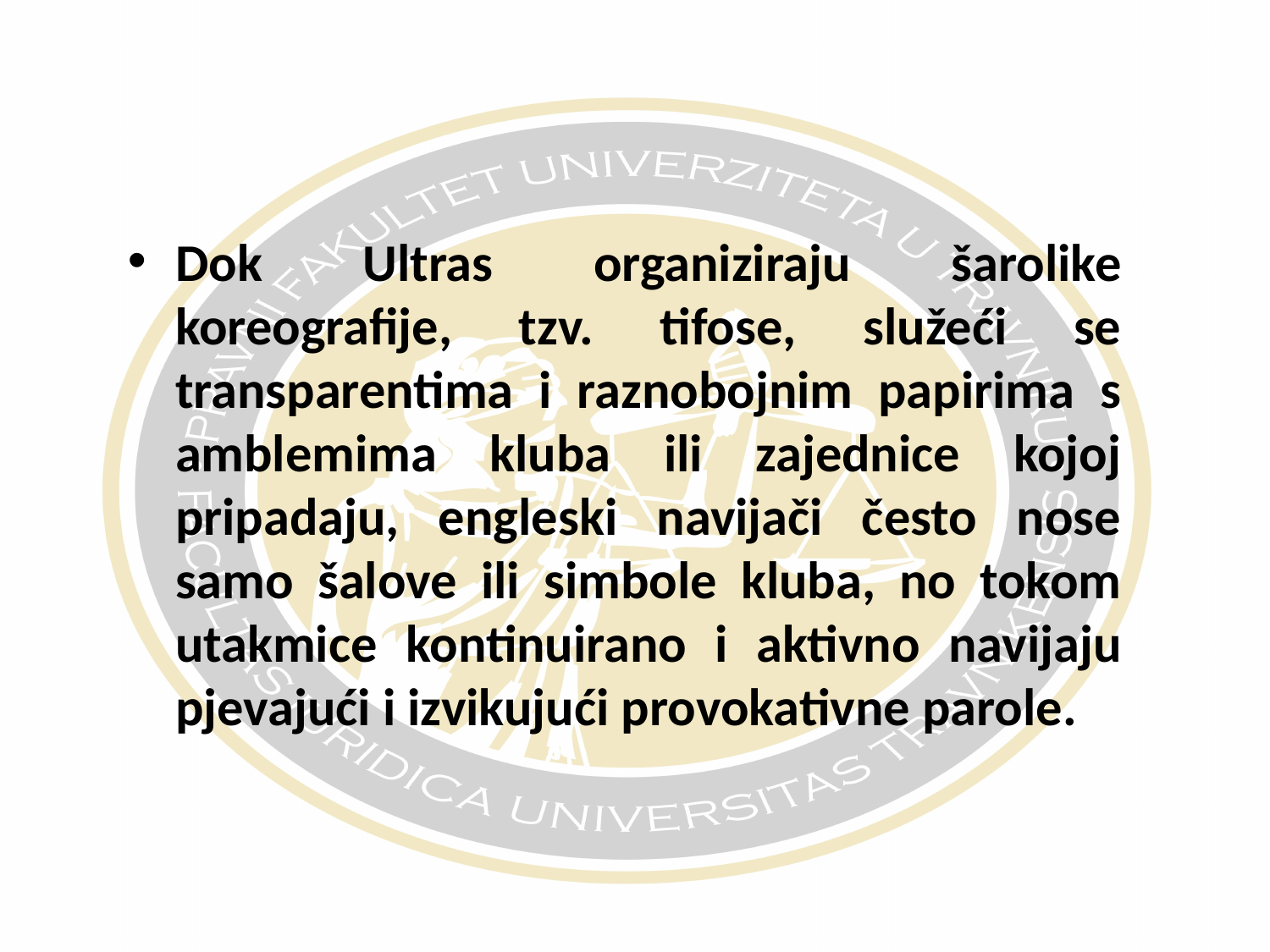

#
Dok Ultras organiziraju šarolike koreografije, tzv. tifose, služeći se transparentima i raznobojnim papirima s amblemima kluba ili zajednice kojoj pripadaju, engleski navijači često nose samo šalove ili simbole kluba, no tokom utakmice kontinuirano i aktivno navijaju pjevajući i izvikujući provokativne parole.